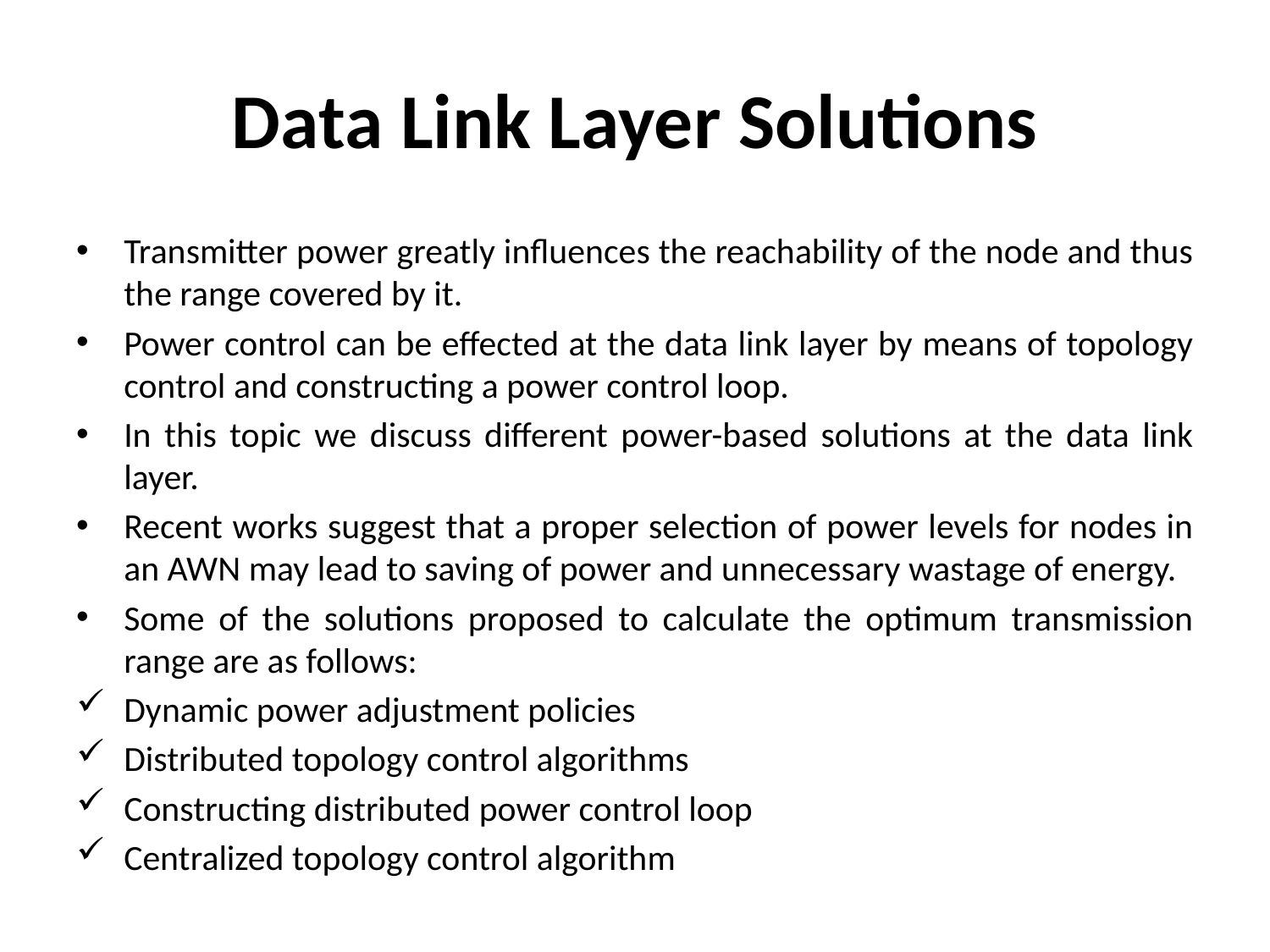

# Data Link Layer Solutions
Transmitter power greatly influences the reachability of the node and thus the range covered by it.
Power control can be effected at the data link layer by means of topology control and constructing a power control loop.
In this topic we discuss different power-based solutions at the data link layer.
Recent works suggest that a proper selection of power levels for nodes in an AWN may lead to saving of power and unnecessary wastage of energy.
Some of the solutions proposed to calculate the optimum transmission range are as follows:
Dynamic power adjustment policies
Distributed topology control algorithms
Constructing distributed power control loop
Centralized topology control algorithm